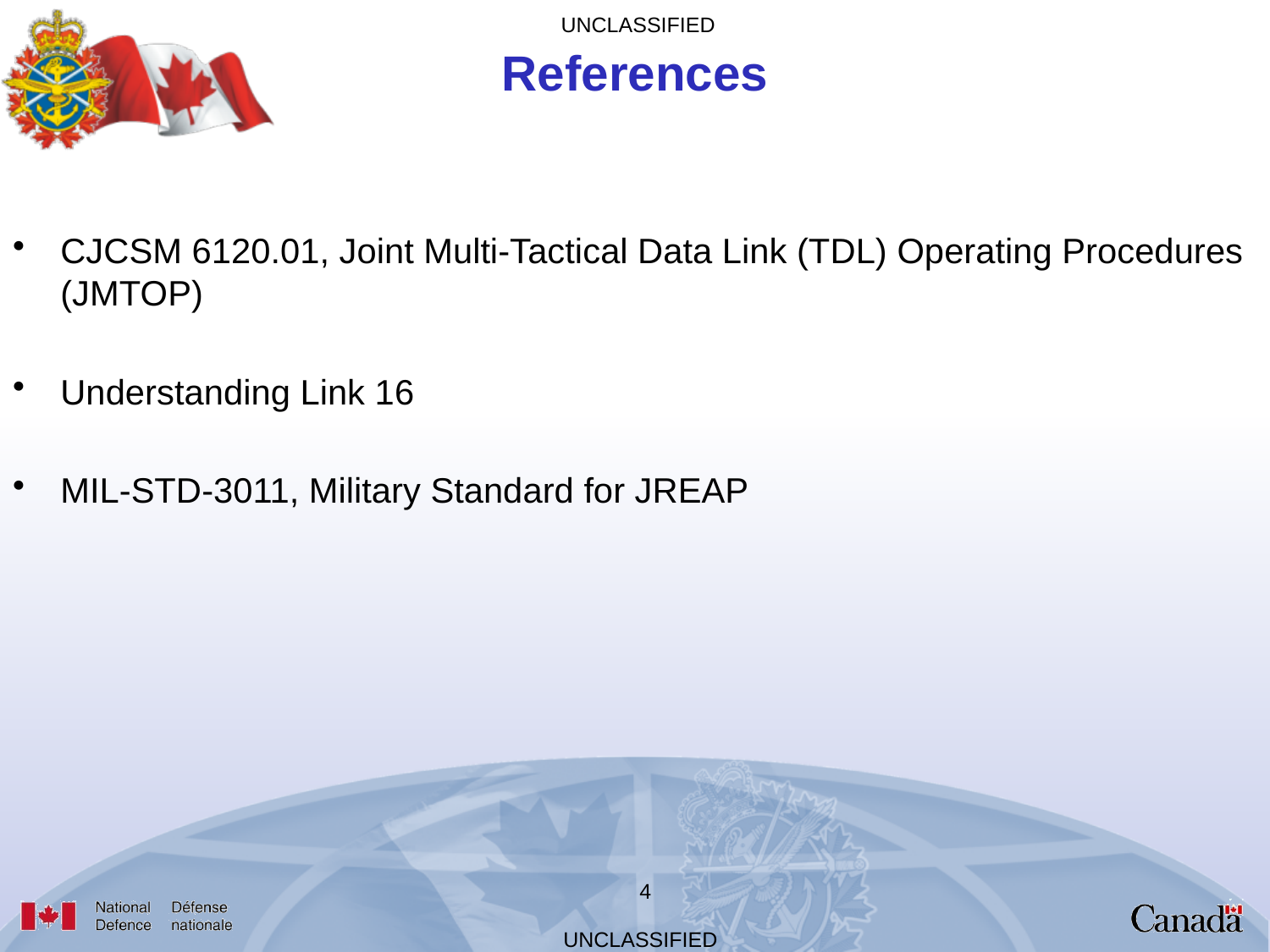

References
CJCSM 6120.01, Joint Multi-Tactical Data Link (TDL) Operating Procedures (JMTOP)

Understanding Link 16

MIL-STD-3011, Military Standard for JREAP